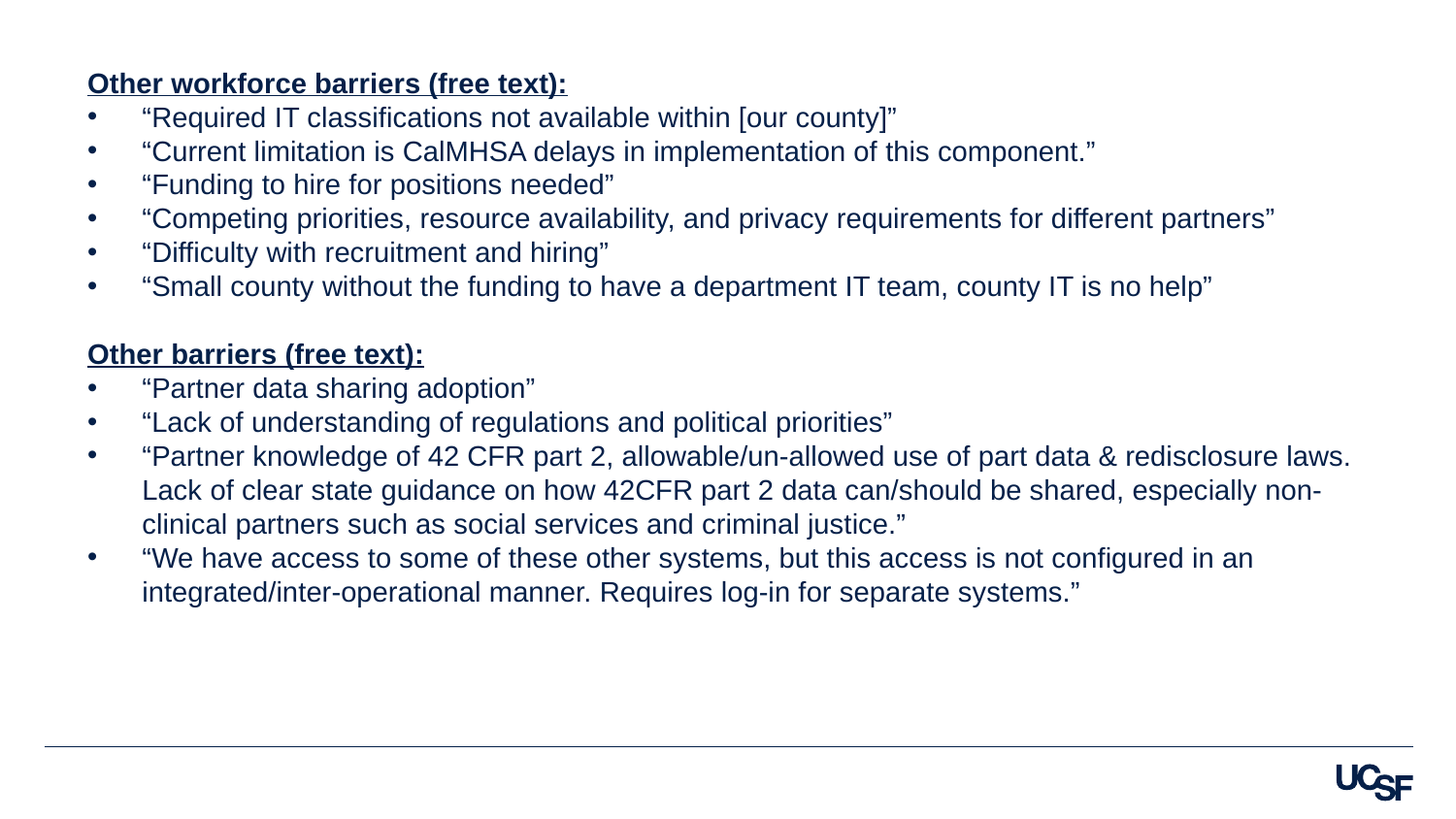

Other workforce barriers (free text):
“Required IT classifications not available within [our county]”
“Current limitation is CalMHSA delays in implementation of this component.”
“Funding to hire for positions needed”
“Competing priorities, resource availability, and privacy requirements for different partners”
“Difficulty with recruitment and hiring”
“Small county without the funding to have a department IT team, county IT is no help”

Other barriers (free text):
“Partner data sharing adoption”
“Lack of understanding of regulations and political priorities”
“Partner knowledge of 42 CFR part 2, allowable/un-allowed use of part data & redisclosure laws. Lack of clear state guidance on how 42CFR part 2 data can/should be shared, especially non-clinical partners such as social services and criminal justice.”
“We have access to some of these other systems, but this access is not configured in an integrated/inter-operational manner. Requires log-in for separate systems.”